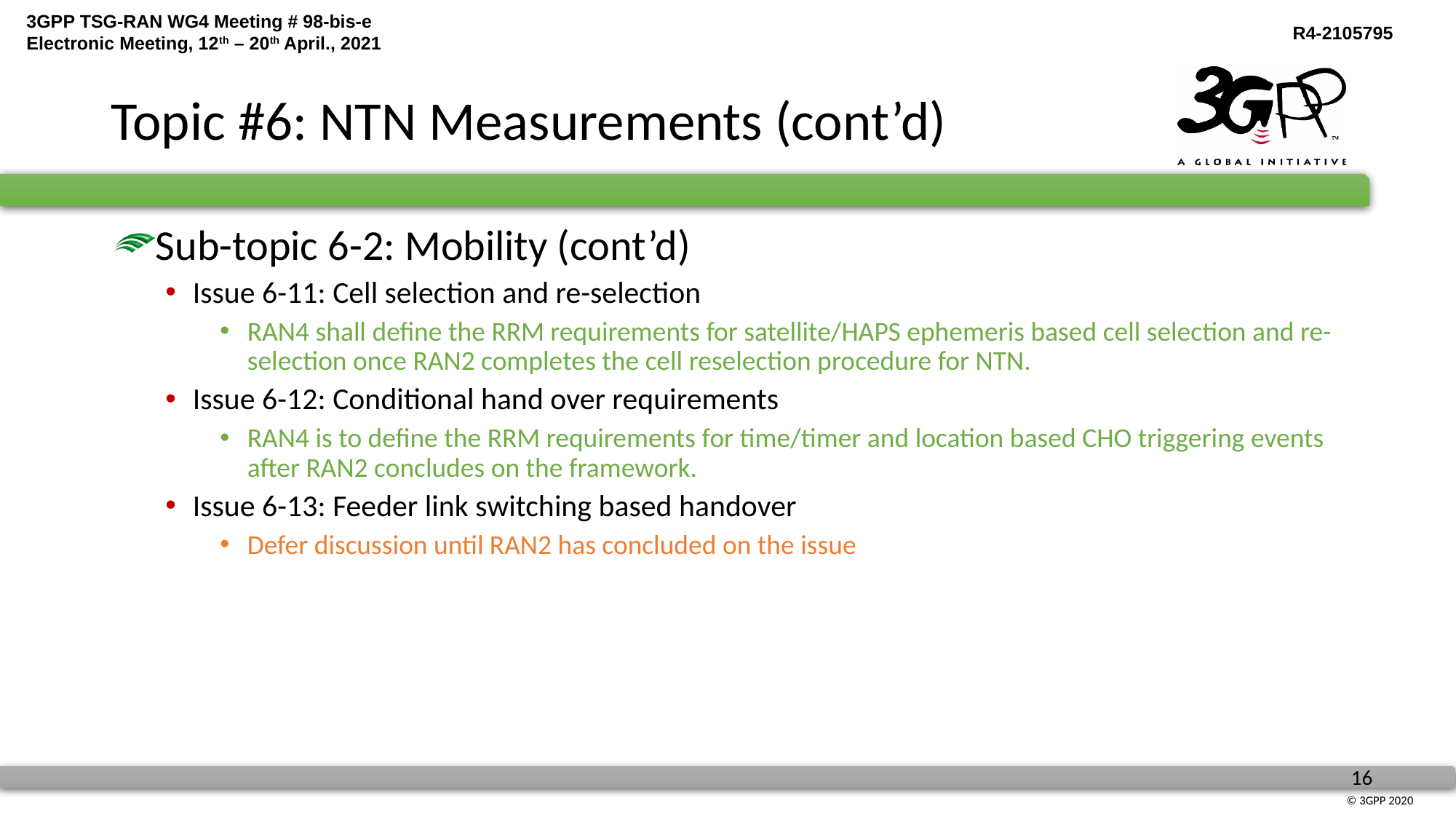

# Topic #6: NTN Measurements (cont’d)
Sub-topic 6-2: Mobility (cont’d)
Issue 6-11: Cell selection and re-selection
RAN4 shall define the RRM requirements for satellite/HAPS ephemeris based cell selection and re-selection once RAN2 completes the cell reselection procedure for NTN.
Issue 6-12: Conditional hand over requirements
RAN4 is to define the RRM requirements for time/timer and location based CHO triggering events after RAN2 concludes on the framework.
Issue 6-13: Feeder link switching based handover
Defer discussion until RAN2 has concluded on the issue